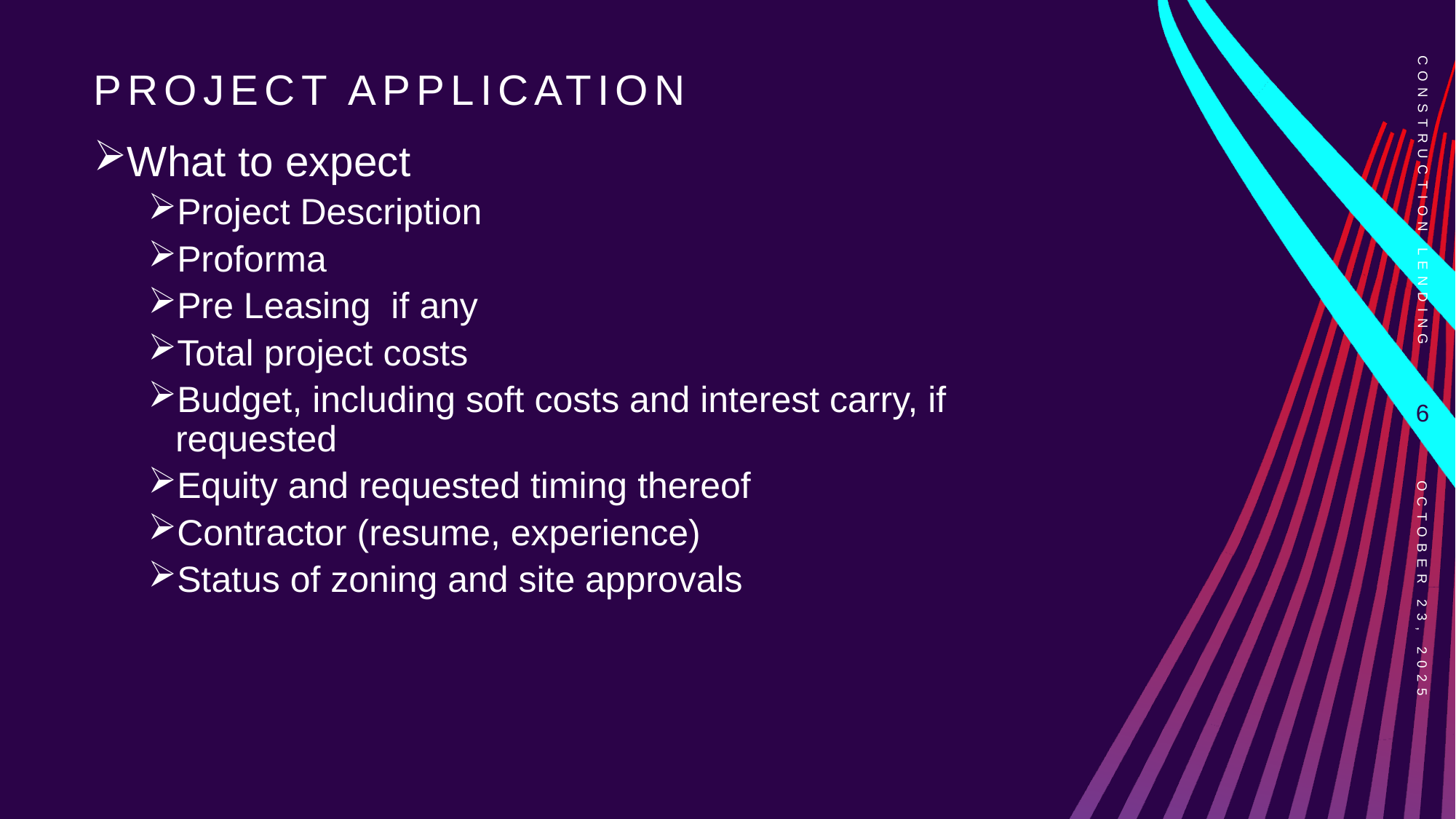

# Project Application
What to expect
Project Description
Proforma
Pre Leasing  if any
Total project costs
Budget, including soft costs and interest carry, if requested
Equity and requested timing thereof
Contractor (resume, experience)
Status of zoning and site approvals
Construction lending
6
October 23, 2025